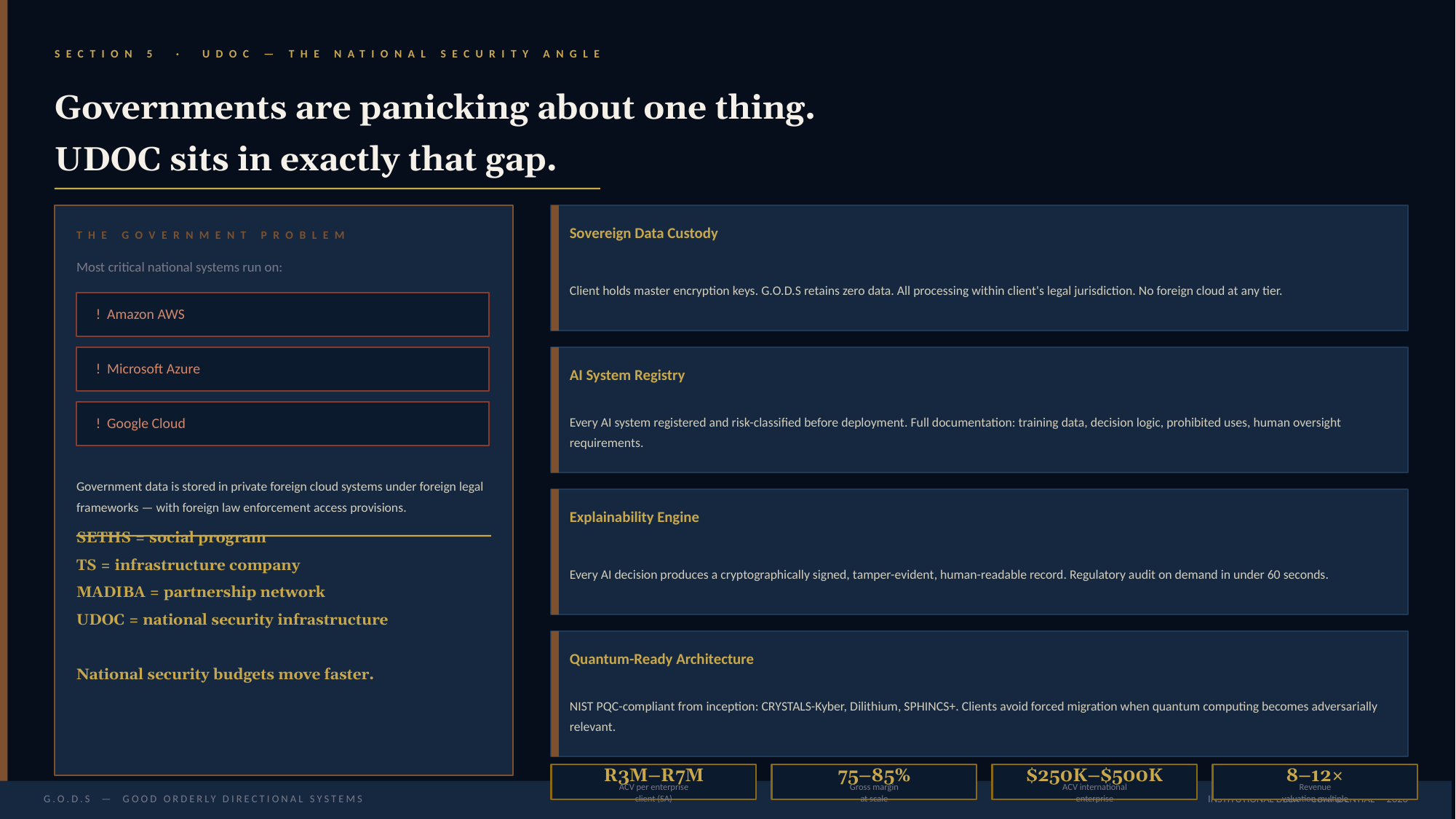

SECTION 5  ·  UDOC — THE NATIONAL SECURITY ANGLE
Governments are panicking about one thing.
UDOC sits in exactly that gap.

Sovereign Data Custody
THE GOVERNMENT PROBLEM
Most critical national systems run on:
Client holds master encryption keys. G.O.D.S retains zero data. All processing within client's legal jurisdiction. No foreign cloud at any tier.

!  Amazon AWS

!  Microsoft Azure
AI System Registry
Every AI system registered and risk-classified before deployment. Full documentation: training data, decision logic, prohibited uses, human oversight requirements.

!  Google Cloud
Government data is stored in private foreign cloud systems under foreign legal frameworks — with foreign law enforcement access provisions.

Explainability Engine

Every AI decision produces a cryptographically signed, tamper-evident, human-readable record. Regulatory audit on demand in under 60 seconds.
SETHS = social program
TS = infrastructure company
MADIBA = partnership network
UDOC = national security infrastructure

National security budgets move faster.

Quantum-Ready Architecture
NIST PQC-compliant from inception: CRYSTALS-Kyber, Dilithium, SPHINCS+. Clients avoid forced migration when quantum computing becomes adversarially relevant.

R3M–R7M

75–85%

$250K–$500K

8–12×

ACV per enterprise
client (SA)
Gross margin
at scale
ACV international
enterprise
Revenue
valuation multiple
INSTITUTIONAL DECK  ·  CONFIDENTIAL  ·  2026
G.O.D.S  —  GOOD ORDERLY DIRECTIONAL SYSTEMS